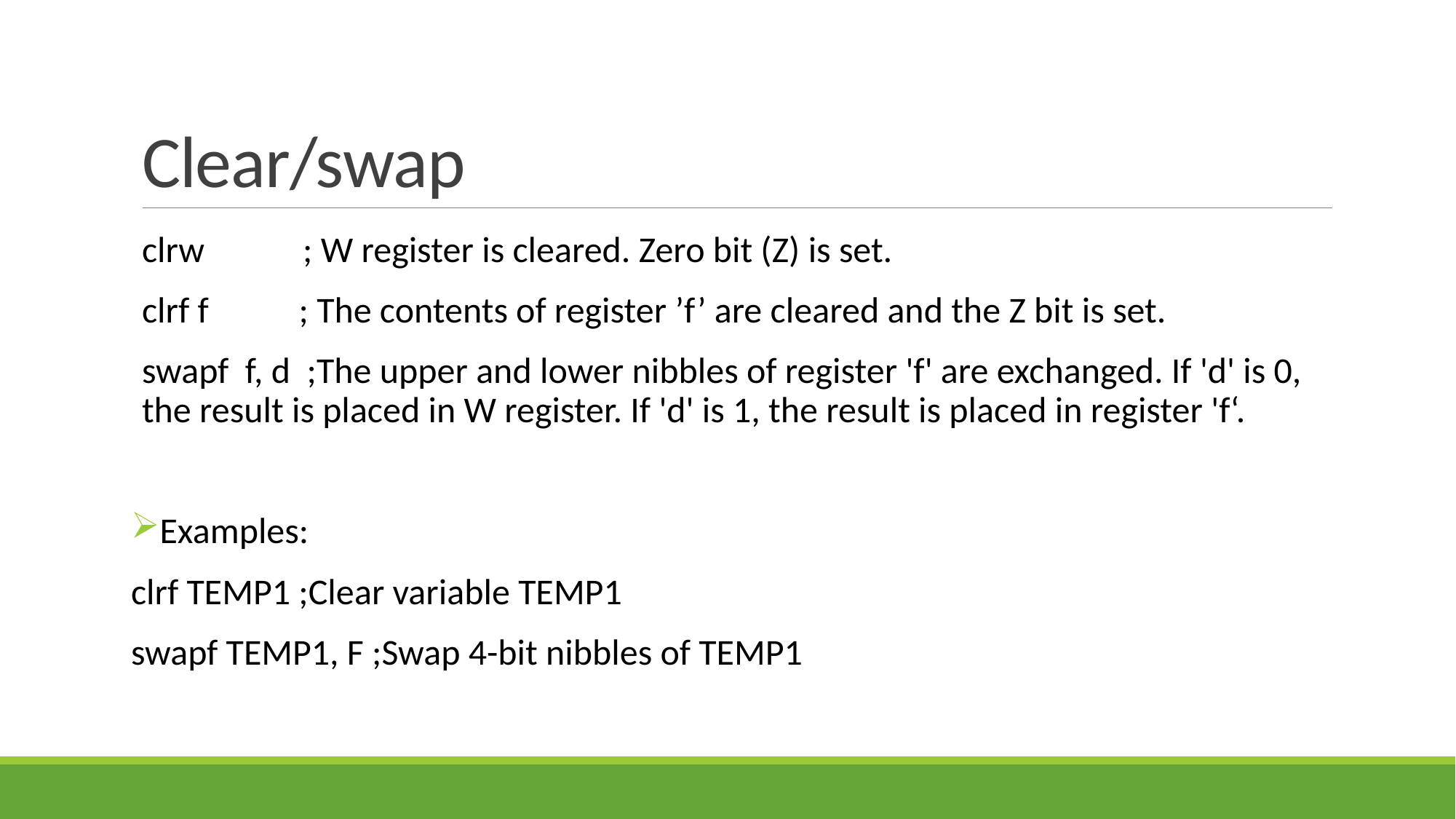

# Clear/swap
clrw            ; W register is cleared. Zero bit (Z) is set.
clrf f           ; The contents of register ’f’ are cleared and the Z bit is set.
swapf  f, d  ;The upper and lower nibbles of register 'f' are exchanged. If 'd' is 0, the result is placed in W register. If 'd' is 1, the result is placed in register 'f‘.

Examples:
clrf TEMP1 ;Clear variable TEMP1
swapf TEMP1, F ;Swap 4-bit nibbles of TEMP1